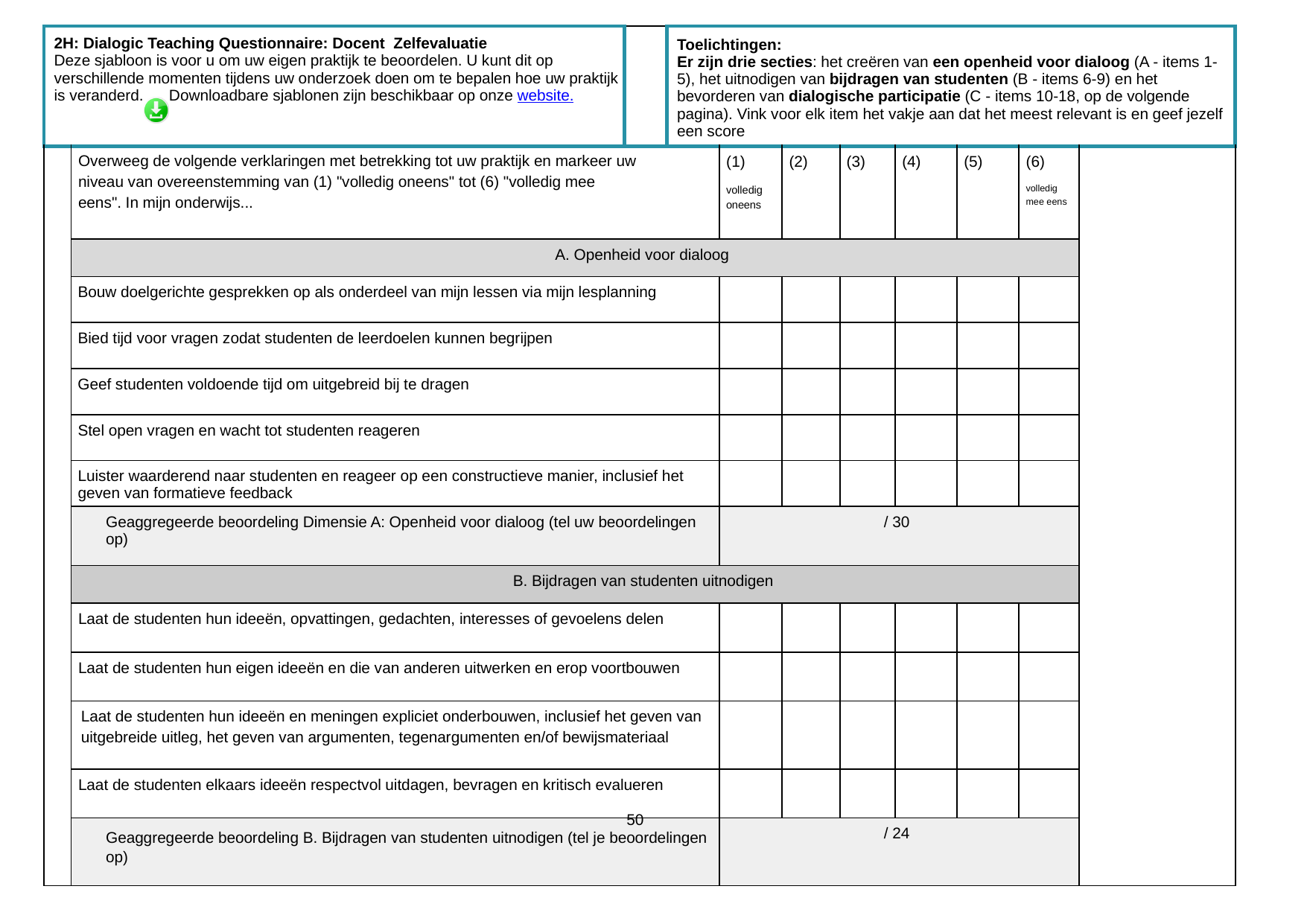

| 2H: Dialogic Teaching Questionnaire: Docent Zelfevaluatie Deze sjabloon is voor u om uw eigen praktijk te beoordelen. U kunt dit op verschillende momenten tijdens uw onderzoek doen om te bepalen hoe uw praktijk is veranderd. Downloadbare sjablonen zijn beschikbaar op onze website. |  |  | Toelichtingen: Er zijn drie secties: het creëren van een openheid voor dialoog (A - items 1- 5), het uitnodigen van bijdragen van studenten (B - items 6-9) en het bevorderen van dialogische participatie (C - items 10-18, op de volgende pagina). Vink voor elk item het vakje aan dat het meest relevant is en geef jezelf een score |  |  |  |  |  |  |  |
| --- | --- | --- | --- | --- | --- | --- | --- | --- | --- | --- |
|  | Overweeg de volgende verklaringen met betrekking tot uw praktijk en markeer uw niveau van overeenstemming van (1) "volledig oneens" tot (6) "volledig mee eens". In mijn onderwijs... |  |  | (1) volledig oneens | (2) | (3) | (4) | (5) | (6) volledig mee eens |  |
|  | A. Openheid voor dialoog |  |  |  |  |  |  |  |  |  |
|  | Bouw doelgerichte gesprekken op als onderdeel van mijn lessen via mijn lesplanning |  |  |  |  |  |  |  |  |  |
|  | Bied tijd voor vragen zodat studenten de leerdoelen kunnen begrijpen |  |  |  |  |  |  |  |  |  |
|  | Geef studenten voldoende tijd om uitgebreid bij te dragen |  |  |  |  |  |  |  |  |  |
|  | Stel open vragen en wacht tot studenten reageren |  |  |  |  |  |  |  |  |  |
|  | Luister waarderend naar studenten en reageer op een constructieve manier, inclusief het geven van formatieve feedback |  |  |  |  |  |  |  |  |  |
|  | Geaggregeerde beoordeling Dimensie A: Openheid voor dialoog (tel uw beoordelingen op) |  |  | / 30 |  |  |  |  |  |  |
|  | B. Bijdragen van studenten uitnodigen |  |  |  |  |  |  |  |  |  |
|  | Laat de studenten hun ideeën, opvattingen, gedachten, interesses of gevoelens delen |  |  |  |  |  |  |  |  |  |
|  | Laat de studenten hun eigen ideeën en die van anderen uitwerken en erop voortbouwen |  |  |  |  |  |  |  |  |  |
|  | Laat de studenten hun ideeën en meningen expliciet onderbouwen, inclusief het geven van uitgebreide uitleg, het geven van argumenten, tegenargumenten en/of bewijsmateriaal |  |  |  |  |  |  |  |  |  |
|  | Laat de studenten elkaars ideeën respectvol uitdagen, bevragen en kritisch evalueren |  |  |  |  |  |  |  |  |  |
|  | 50 Geaggregeerde beoordeling B. Bijdragen van studenten uitnodigen (tel je beoordelingen op) |  |  | / 24 |  |  |  |  |  |  |